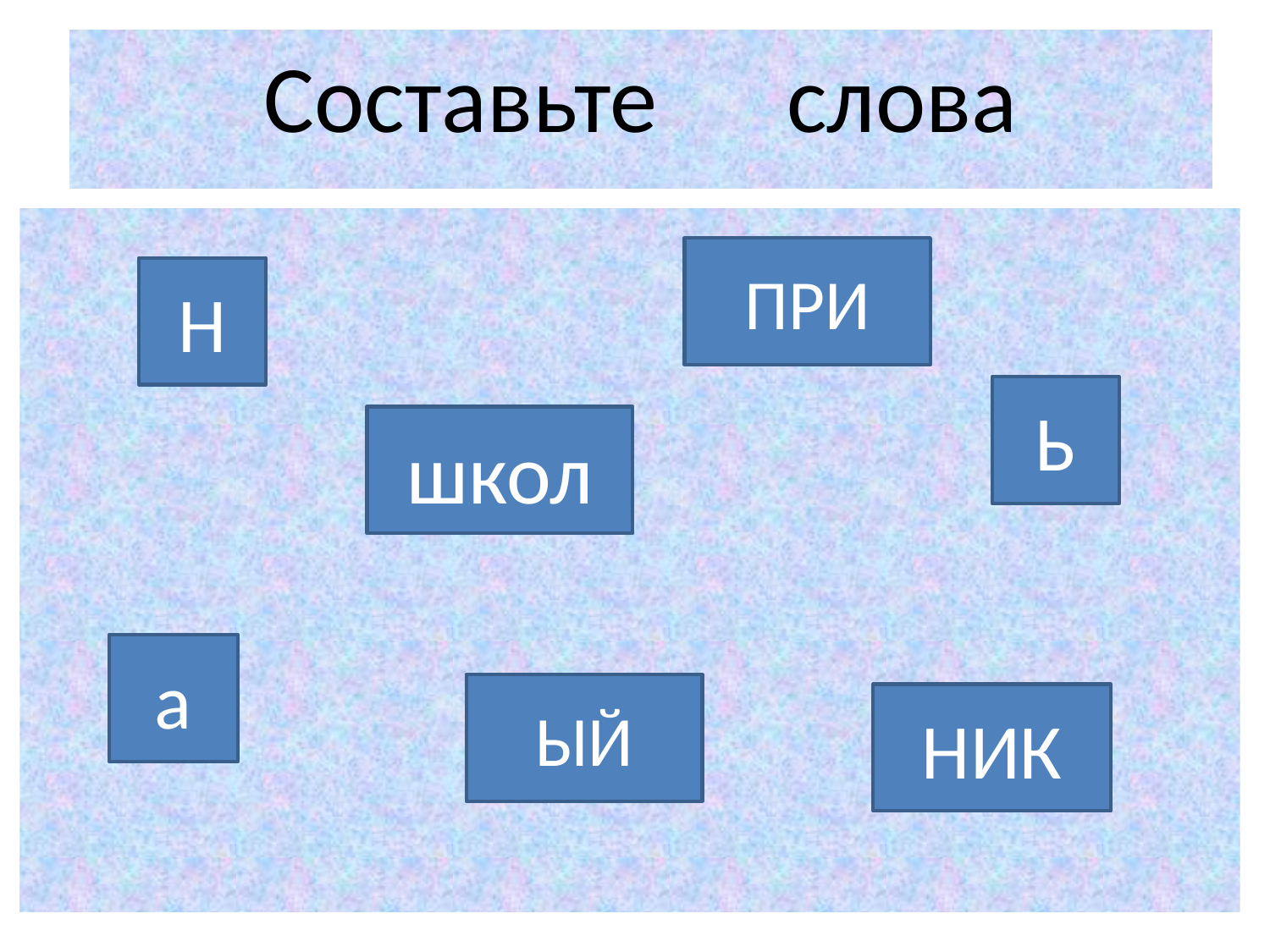

Составьте      слова

ПРИ
Н
Ь
школ
а
ЫЙ
НИК